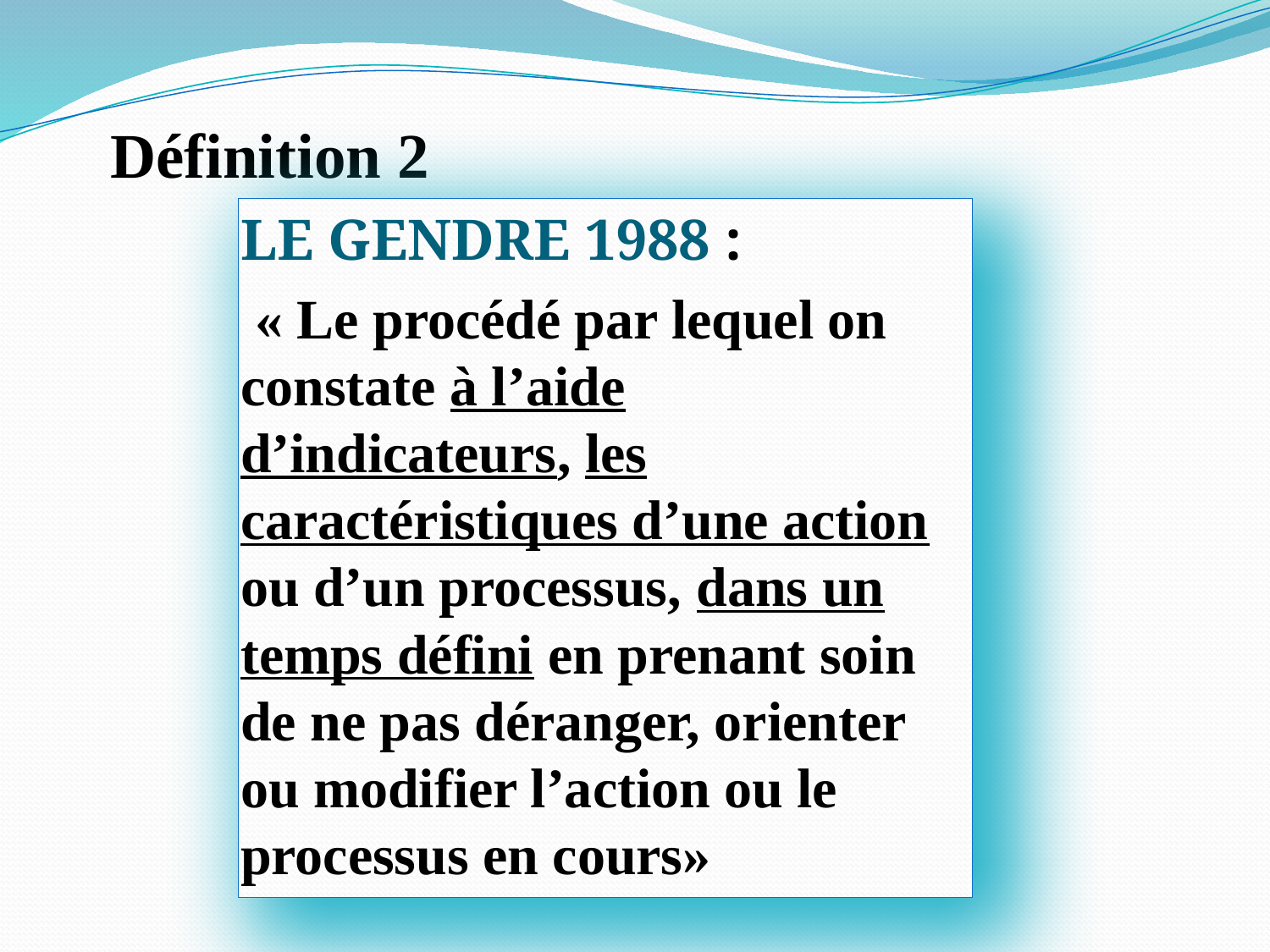

# Définition 2

LE GENDRE 1988 :
 « Le procédé par lequel on constate à l’aide d’indicateurs, les caractéristiques d’une action ou d’un processus, dans un temps défini en prenant soin de ne pas déranger, orienter ou modifier l’action ou le processus en cours»